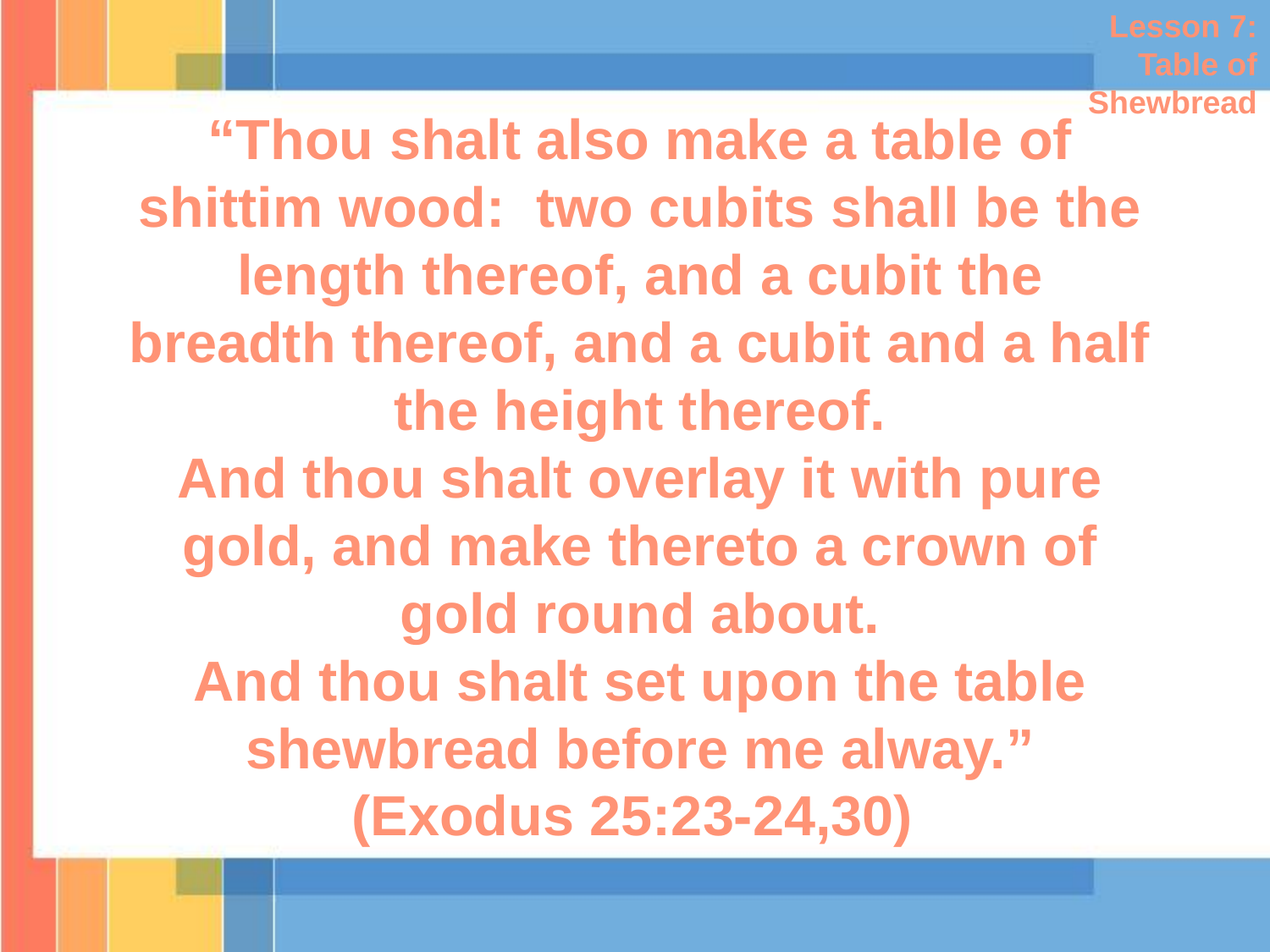

Lesson 7: Table of Shewbread
“Thou shalt also make a table of shittim wood:  two cubits shall be the length thereof, and a cubit the breadth thereof, and a cubit and a half the height thereof.
And thou shalt overlay it with pure gold, and make thereto a crown of gold round about.
And thou shalt set upon the table shewbread before me alway.”
(Exodus 25:23-24,30)